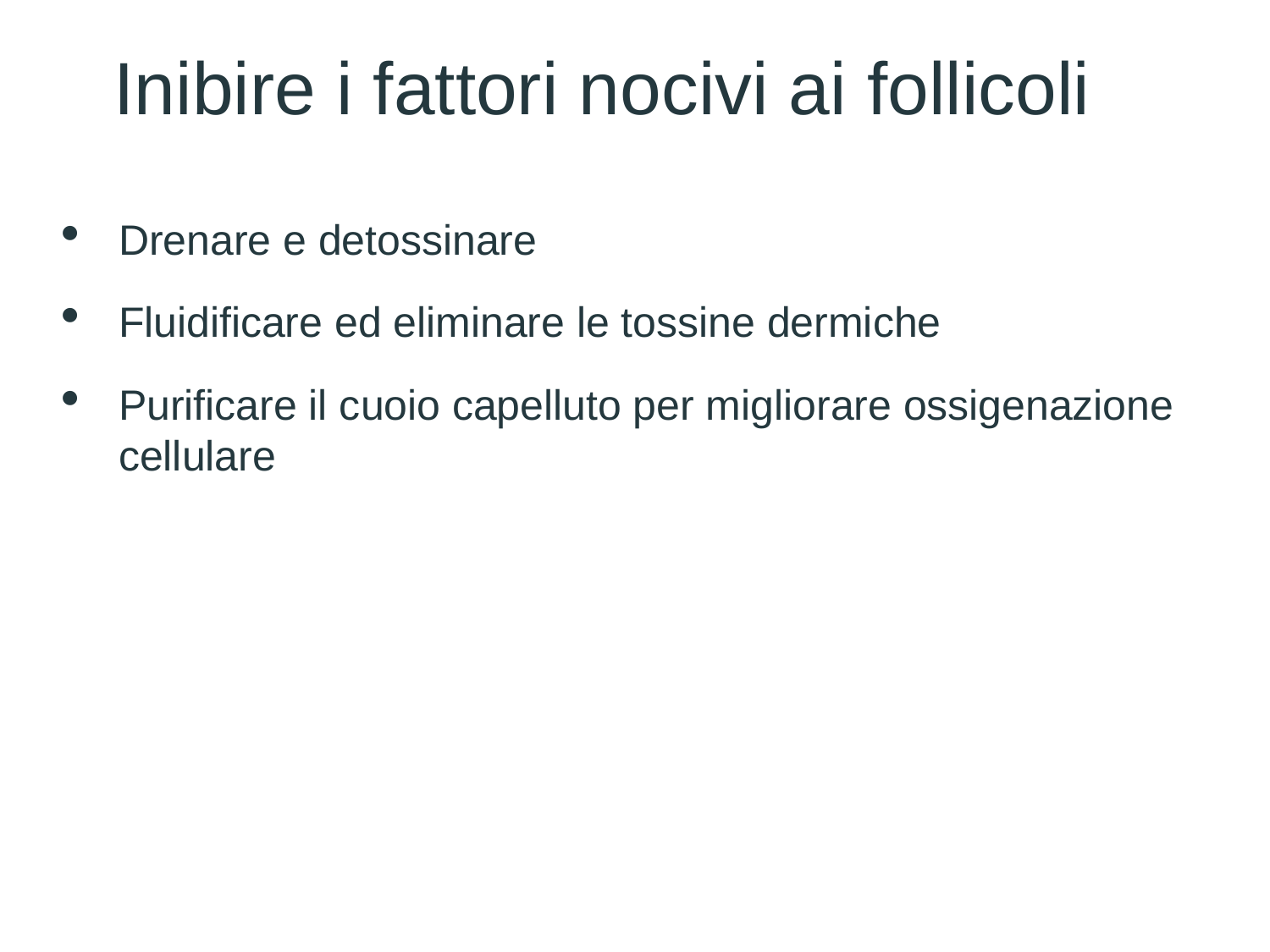

Inibire i fattori nocivi ai follicoli
Drenare e detossinare
Fluidificare ed eliminare le tossine dermiche
Purificare il cuoio capelluto per migliorare ossigenazione cellulare